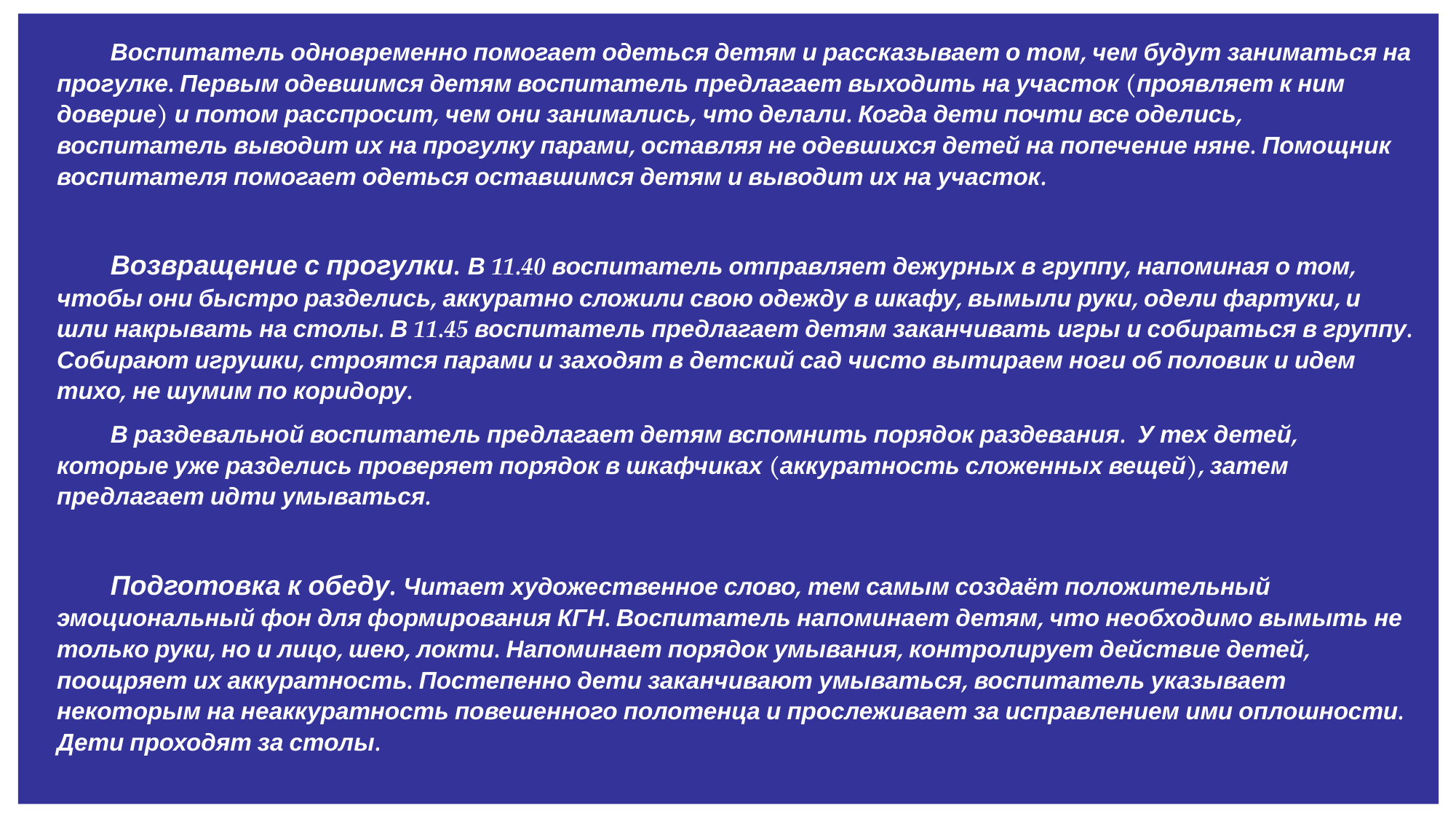

Воспитатель одновременно помогает одеться детям и рассказывает о том, чем будут заниматься на прогулке. Первым одевшимся детям воспитатель предлагает выходить на участок (проявляет к ним доверие) и потом расспросит, чем они занимались, что делали. Когда дети почти все оделись, воспитатель выводит их на прогулку парами, оставляя не одевшихся детей на попечение няне. Помощник воспитателя помогает одеться оставшимся детям и выводит их на участок.

Возвращение с прогулки. В 11.40 воспитатель отправляет дежурных в группу, напоминая о том, чтобы они быстро разделись, аккуратно сложили свою одежду в шкафу, вымыли руки, одели фартуки, и шли накрывать на столы. В 11.45 воспитатель предлагает детям заканчивать игры и собираться в группу. Собирают игрушки, строятся парами и заходят в детский сад чисто вытираем ноги об половик и идем тихо, не шумим по коридору.
В раздевальной воспитатель предлагает детям вспомнить порядок раздевания.  У тех детей, которые уже разделись проверяет порядок в шкафчиках (аккуратность сложенных вещей), затем предлагает идти умываться.

Подготовка к обеду. Читает художественное слово, тем самым создаёт положительный эмоциональный фон для формирования КГН. Воспитатель напоминает детям, что необходимо вымыть не только руки, но и лицо, шею, локти. Напоминает порядок умывания, контролирует действие детей, поощряет их аккуратность. Постепенно дети заканчивают умываться, воспитатель указывает некоторым на неаккуратность повешенного полотенца и прослеживает за исправлением ими оплошности. Дети проходят за столы.

Обед. Воспитатель создает спокойную обстановку, регулирует поведение детей за столом, делает замечание расшалившимся. Побуждает детей доедать до конца. По окончанию еды дети говорят «спасибо».